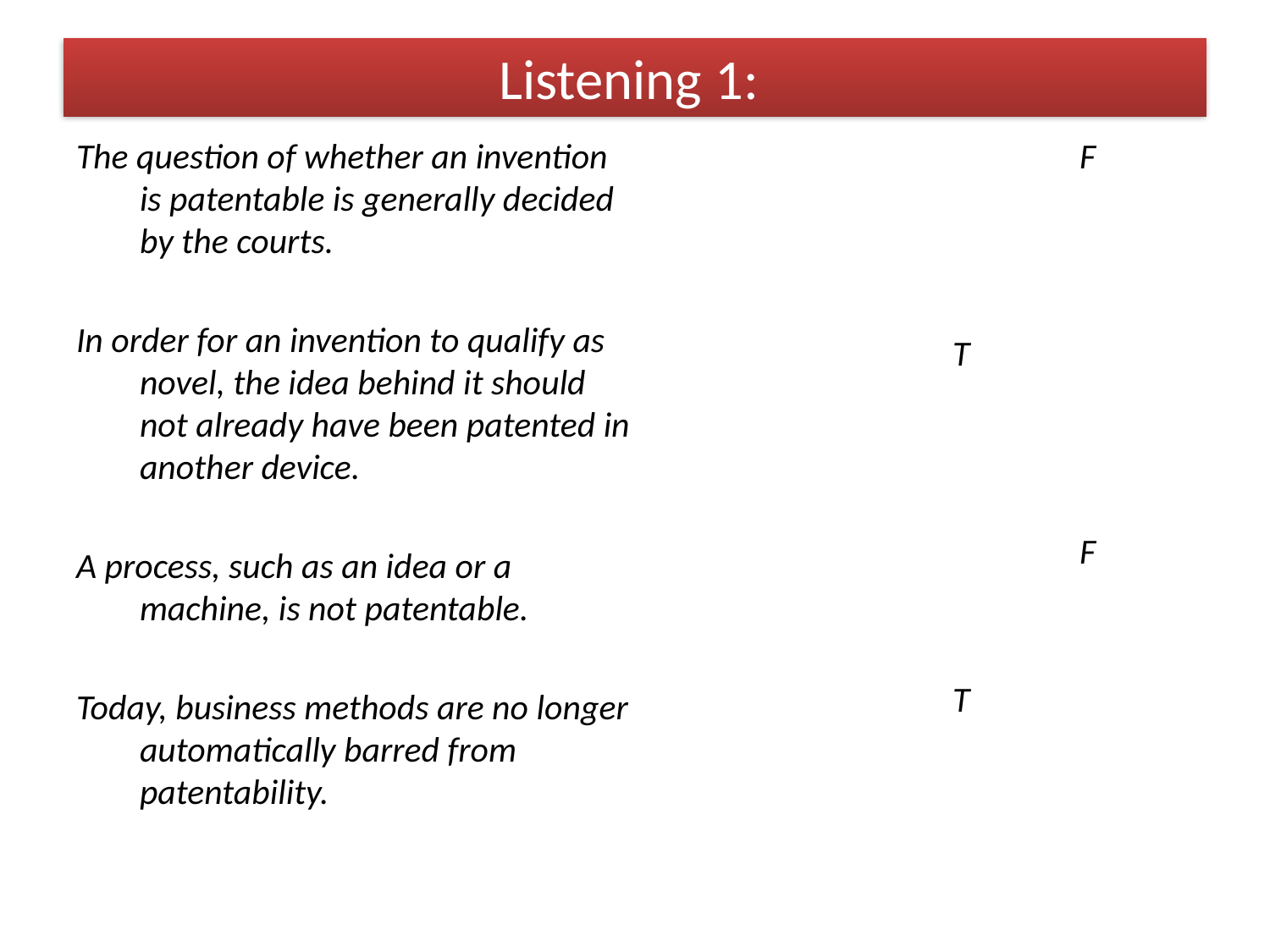

# Listening 1:
The question of whether an invention is patentable is generally decided by the courts.

In order for an invention to qualify as novel, the idea behind it should not already have been patented in another device.

A process, such as an idea or a machine, is not patentable.

Today, business methods are no longer automatically barred from patentability.
			      	F

			T

				F

			T